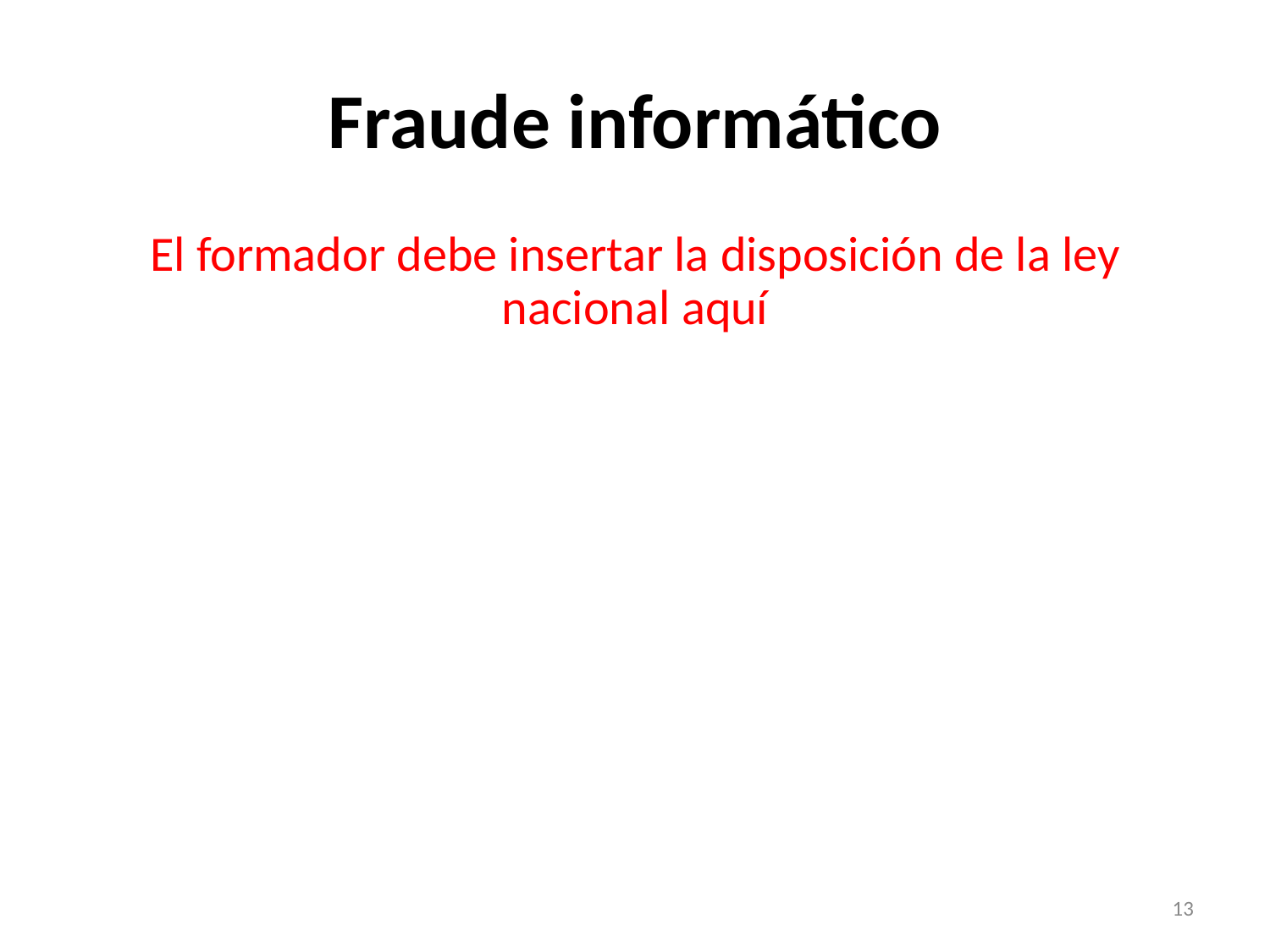

# Fraude informático
El formador debe insertar la disposición de la ley nacional aquí
13